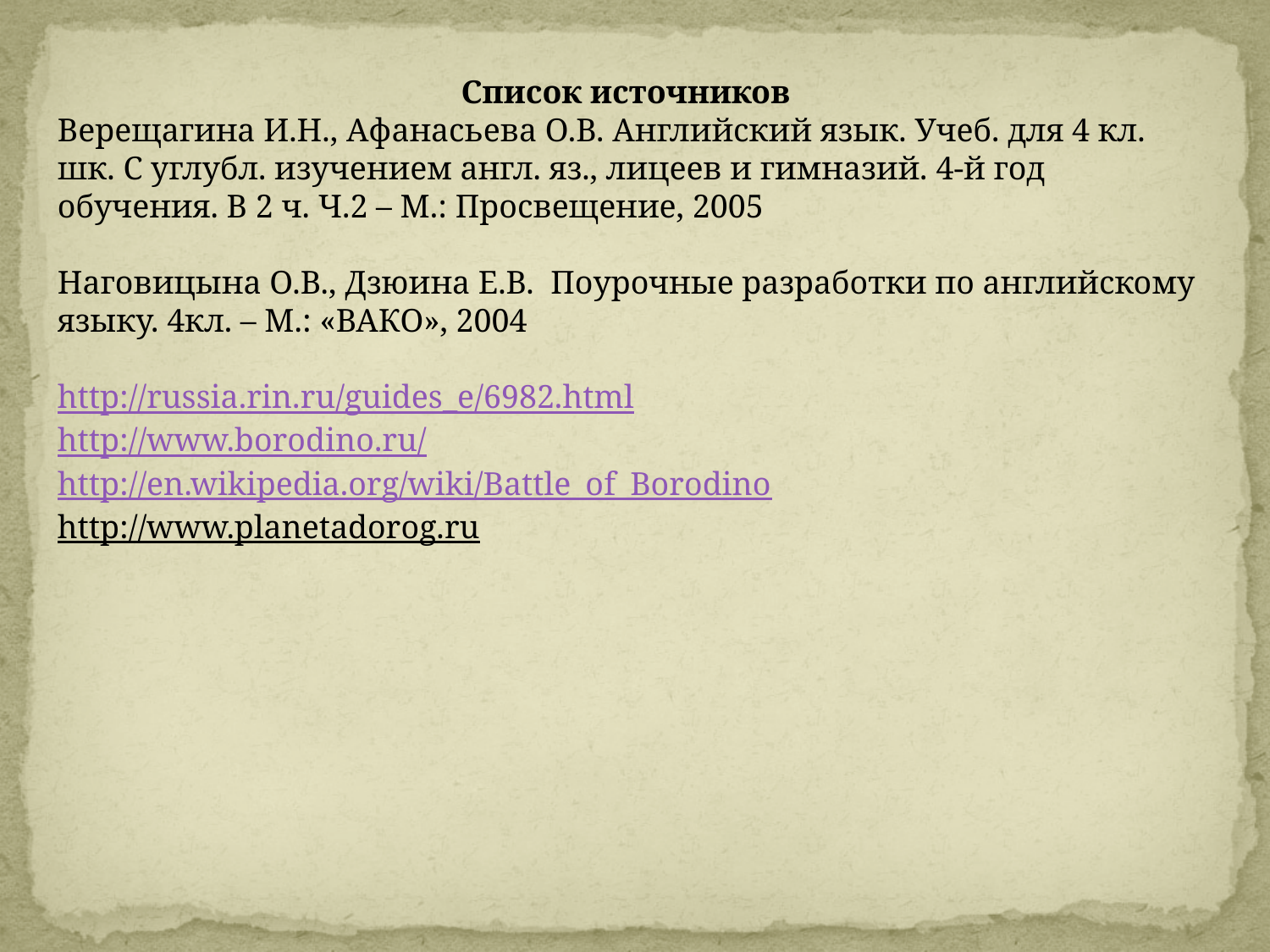

Список источников
Верещагина И.Н., Афанасьева О.В. Английский язык. Учеб. для 4 кл. шк. С углубл. изучением англ. яз., лицеев и гимназий. 4-й год обучения. В 2 ч. Ч.2 – М.: Просвещение, 2005

Наговицына О.В., Дзюина Е.В.  Поурочные разработки по английскому языку. 4кл. – М.: «ВАКО», 2004

http://russia.rin.ru/guides_e/6982.html
http://www.borodino.ru/
http://en.wikipedia.org/wiki/Battle_of_Borodino
http://www.planetadorog.ru